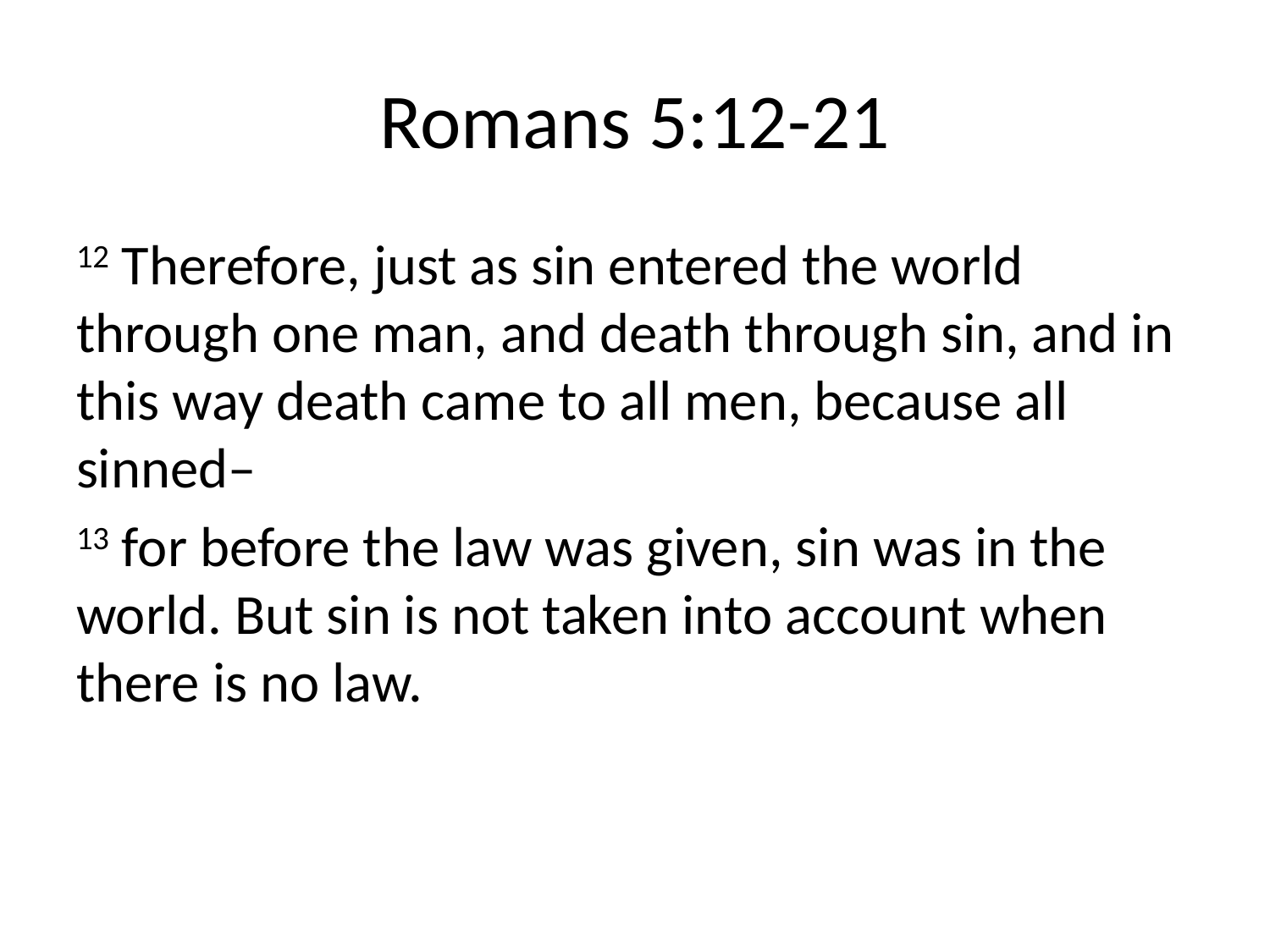

# Romans 5:12-21
12 Therefore, just as sin entered the world through one man, and death through sin, and in this way death came to all men, because all sinned–
13 for before the law was given, sin was in the world. But sin is not taken into account when there is no law.